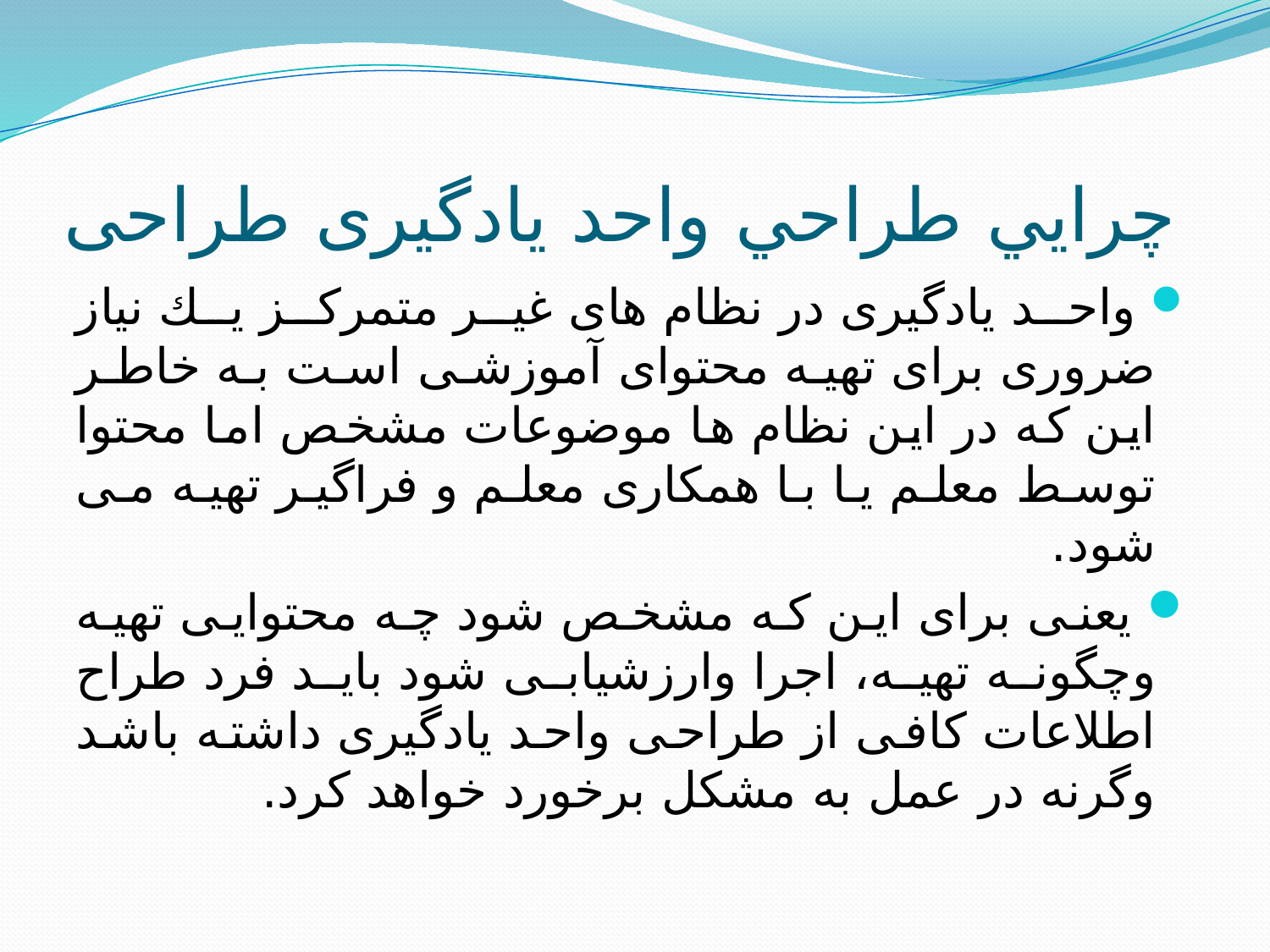

# چرایي طراحي واحد یادگیری طراحی
 واحد یادگیری در نظام های غیر متمركز یك نیاز ضروری برای تهیه محتوای آموزشی است به خاطر این كه در این نظام ها موضوعات مشخص اما محتوا توسط معلم یا با همکاری معلم و فراگیر تهیه می شود.
 یعنی برای این كه مشخص شود چه محتوایی تهیه وچگونه تهیه، اجرا وارزشیابی شود باید فرد طراح اطلاعات كافی از طراحی واحد یادگیری داشته باشد وگرنه در عمل به مشکل برخورد خواهد كرد.